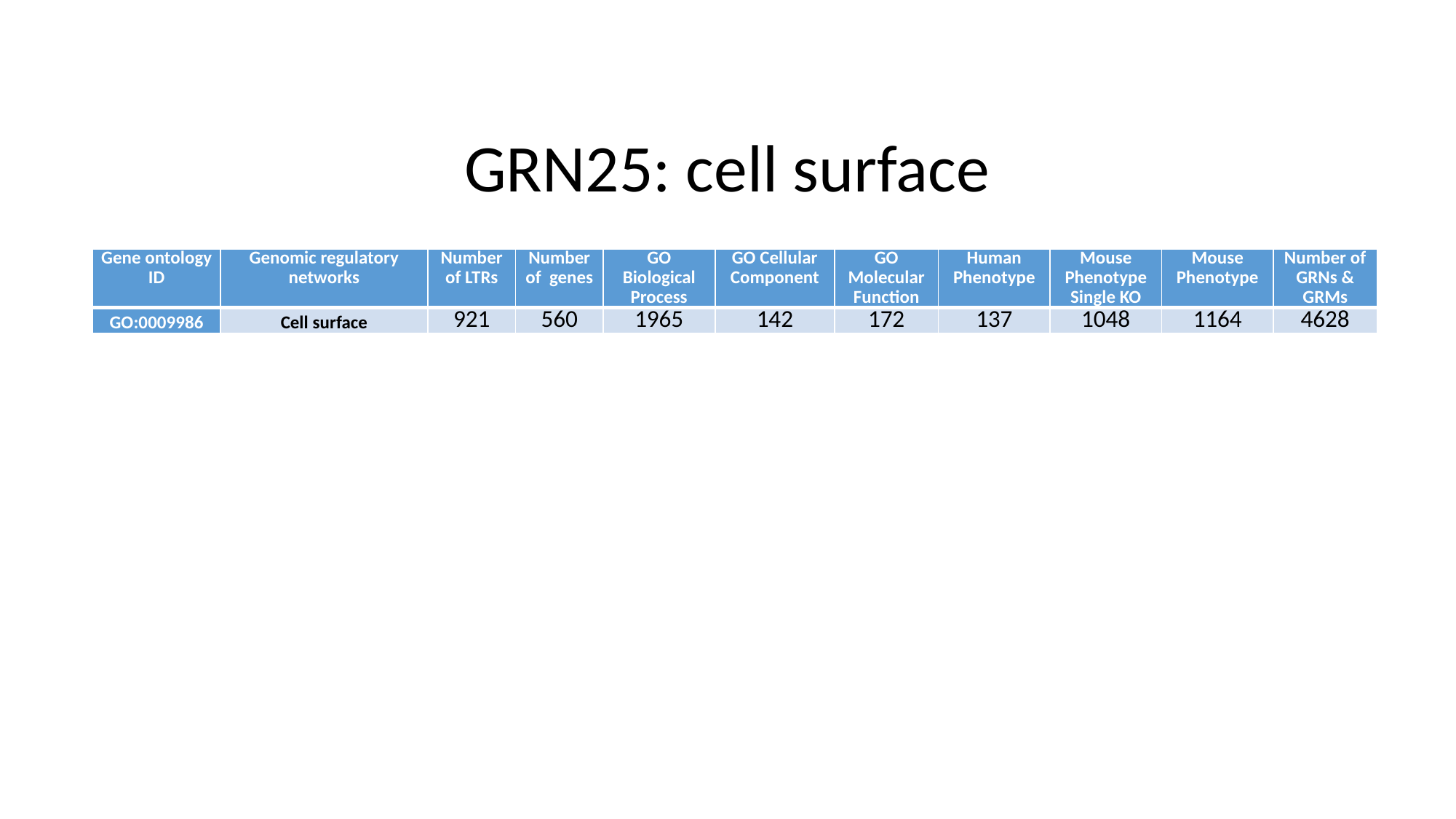

# GRN25: cell surface
| Gene ontology ID | Genomic regulatory networks | Number of LTRs | Number of genes | GO Biological Process | GO Cellular Component | GO Molecular Function | Human Phenotype | Mouse Phenotype Single KO | Mouse Phenotype | Number of GRNs & GRMs |
| --- | --- | --- | --- | --- | --- | --- | --- | --- | --- | --- |
| GO:0009986 | Cell surface | 921 | 560 | 1965 | 142 | 172 | 137 | 1048 | 1164 | 4628 |